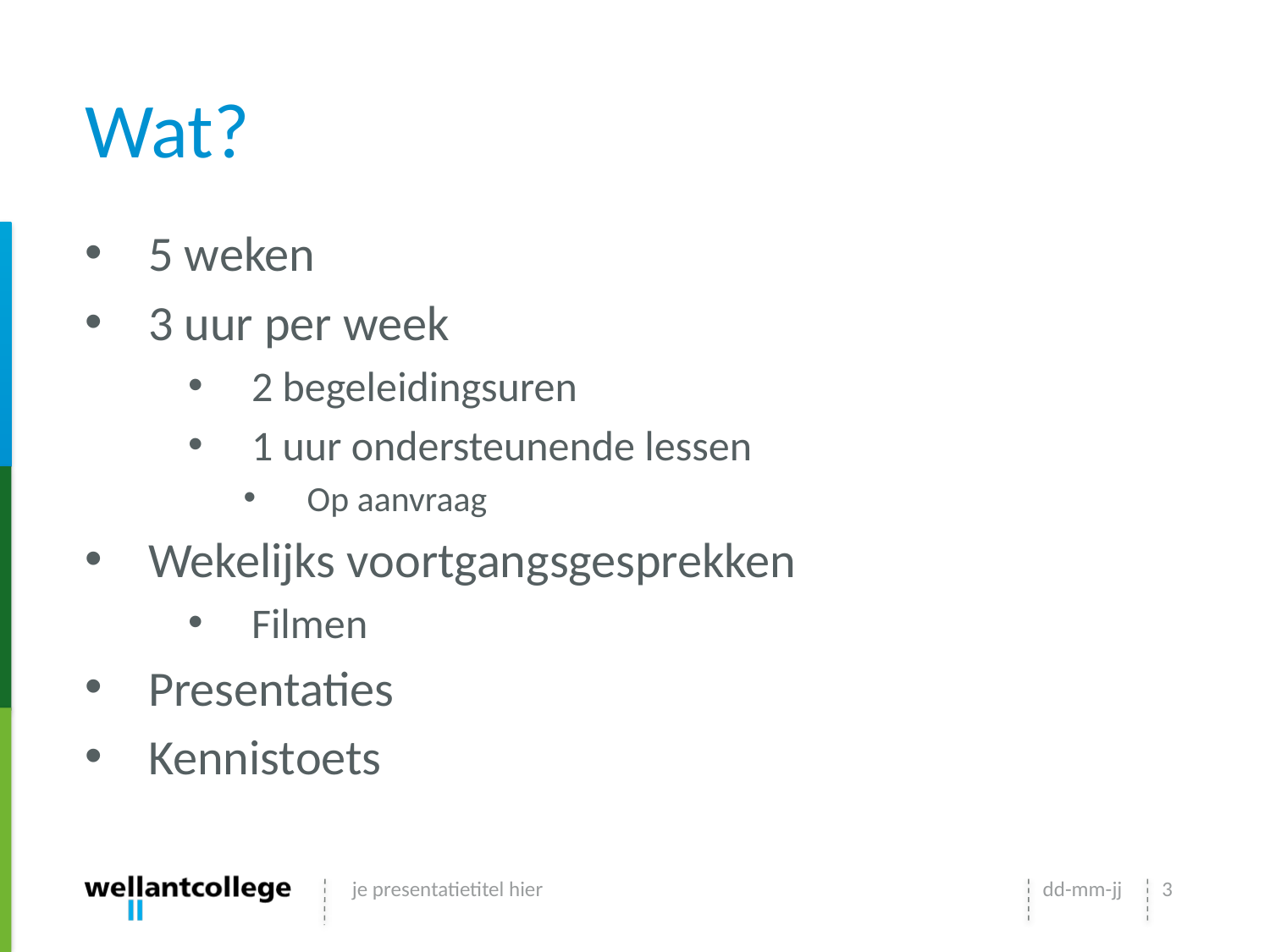

# Wat?
5 weken
3 uur per week
2 begeleidingsuren
1 uur ondersteunende lessen
Op aanvraag
Wekelijks voortgangsgesprekken
Filmen
Presentaties
Kennistoets
je presentatietitel hier
dd-mm-jj
3